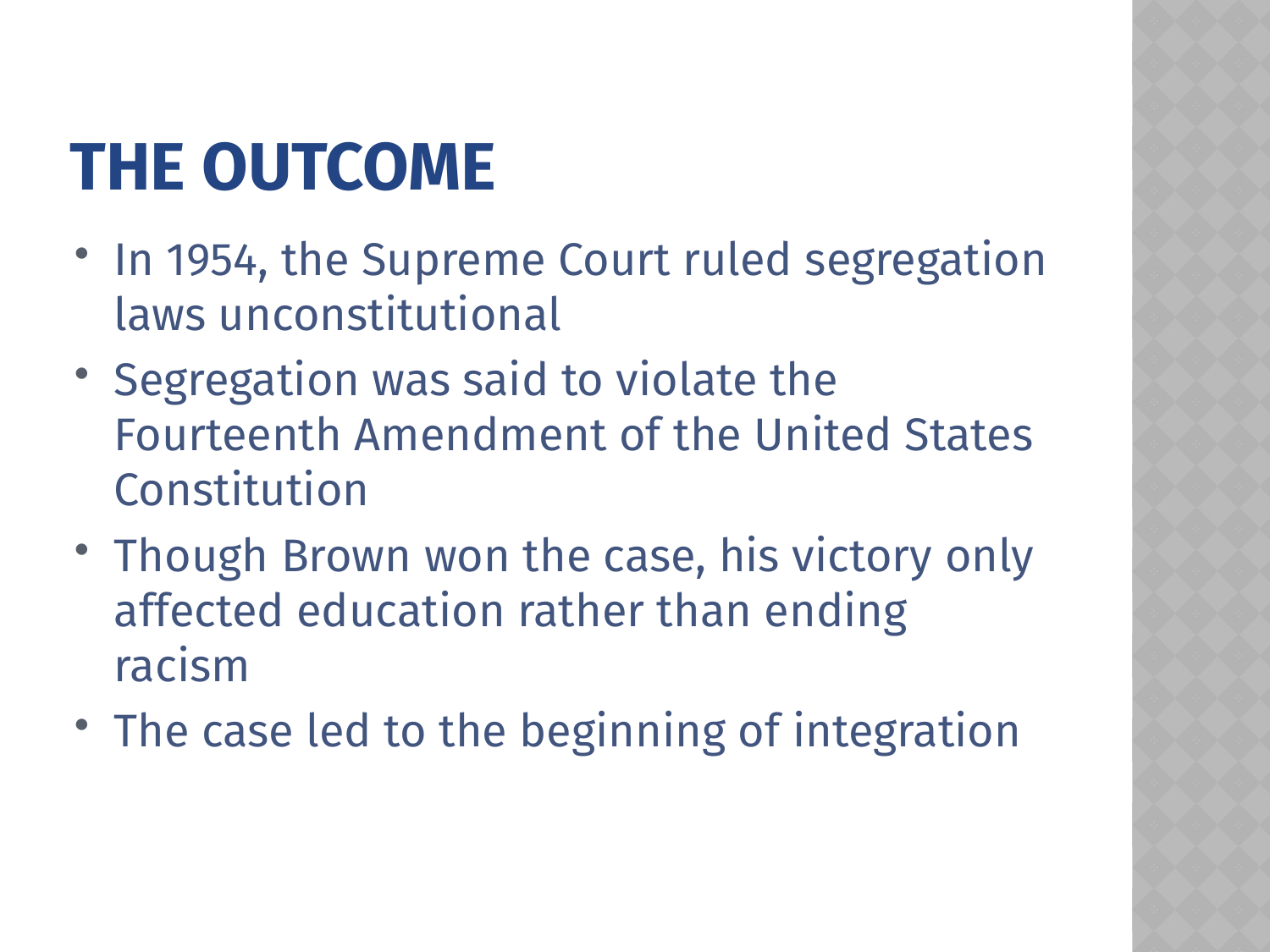

# The outcome
In 1954, the Supreme Court ruled segregation laws unconstitutional
Segregation was said to violate the Fourteenth Amendment of the United States Constitution
Though Brown won the case, his victory only affected education rather than ending racism
The case led to the beginning of integration